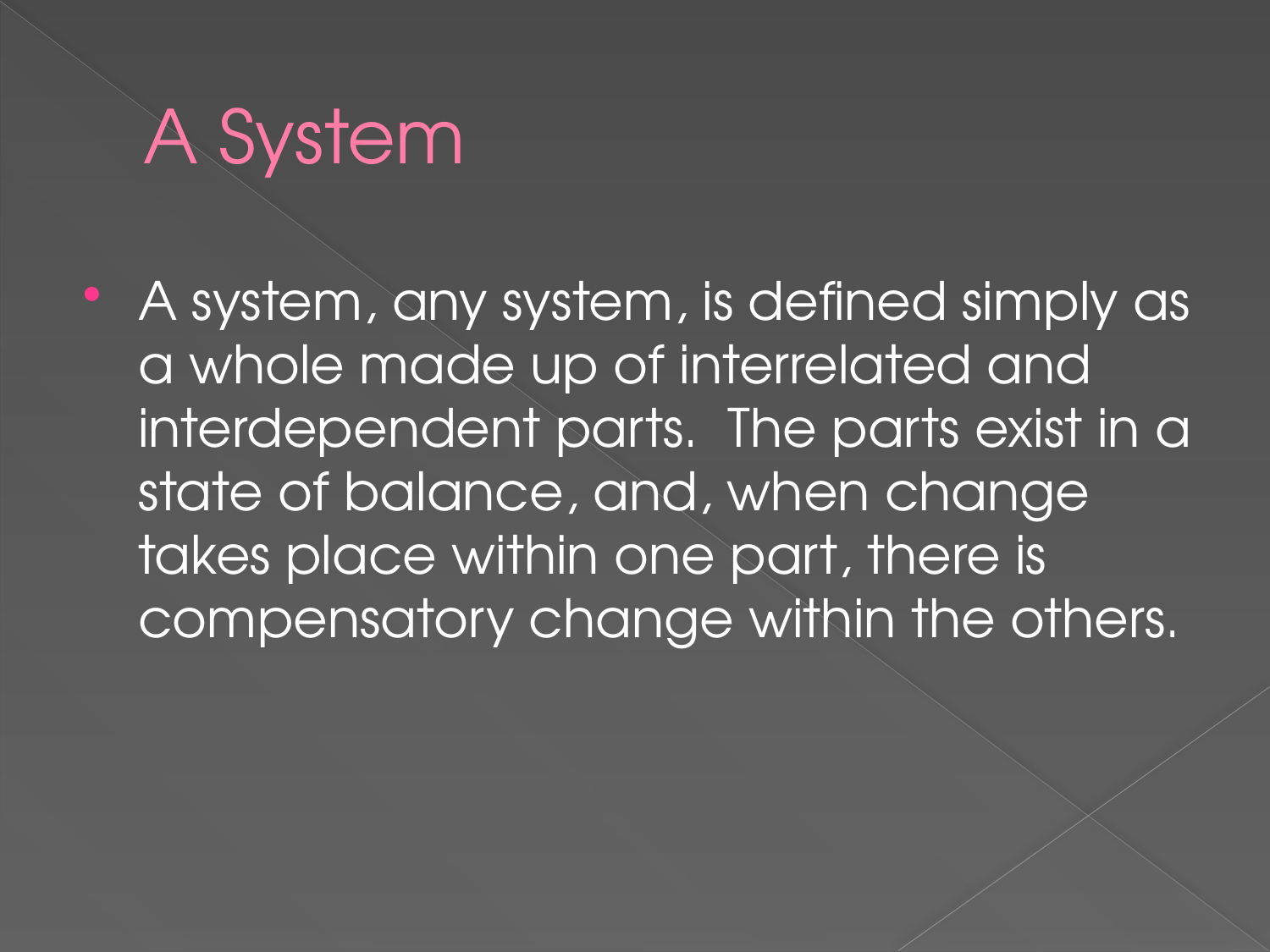

# A System
A system, any system, is defined simply as a whole made up of interrelated and interdependent parts.  The parts exist in a state of balance, and, when change takes place within one part, there is compensatory change within the others.